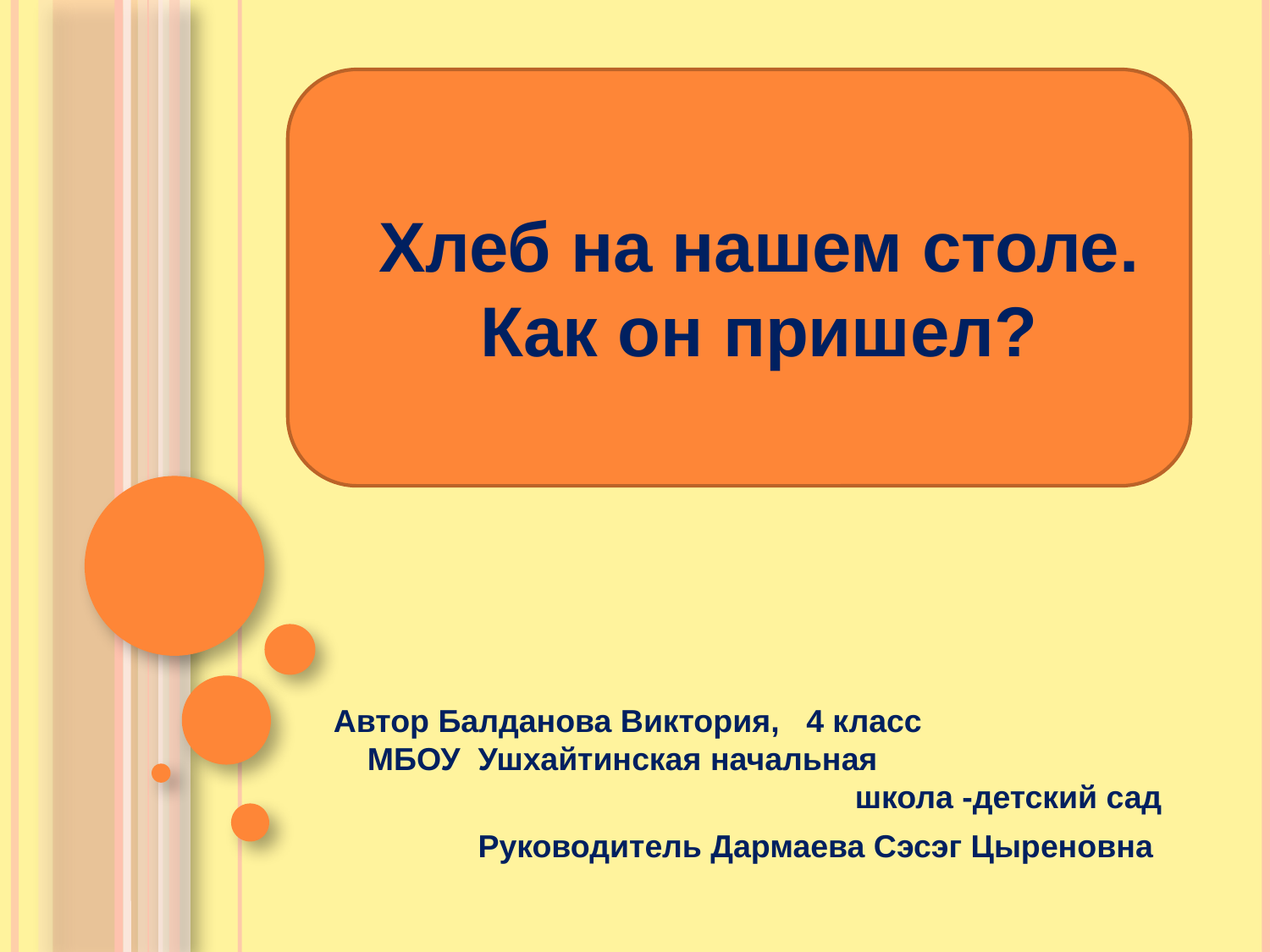

# Хлеб на нашем столе. Как он пришел?
Автор Балданова Виктория,   4 класс                                МБОУ  Ушхайтинская начальная                                     школа -детский сад
Руководитель Дармаева Сэсэг Цыреновна